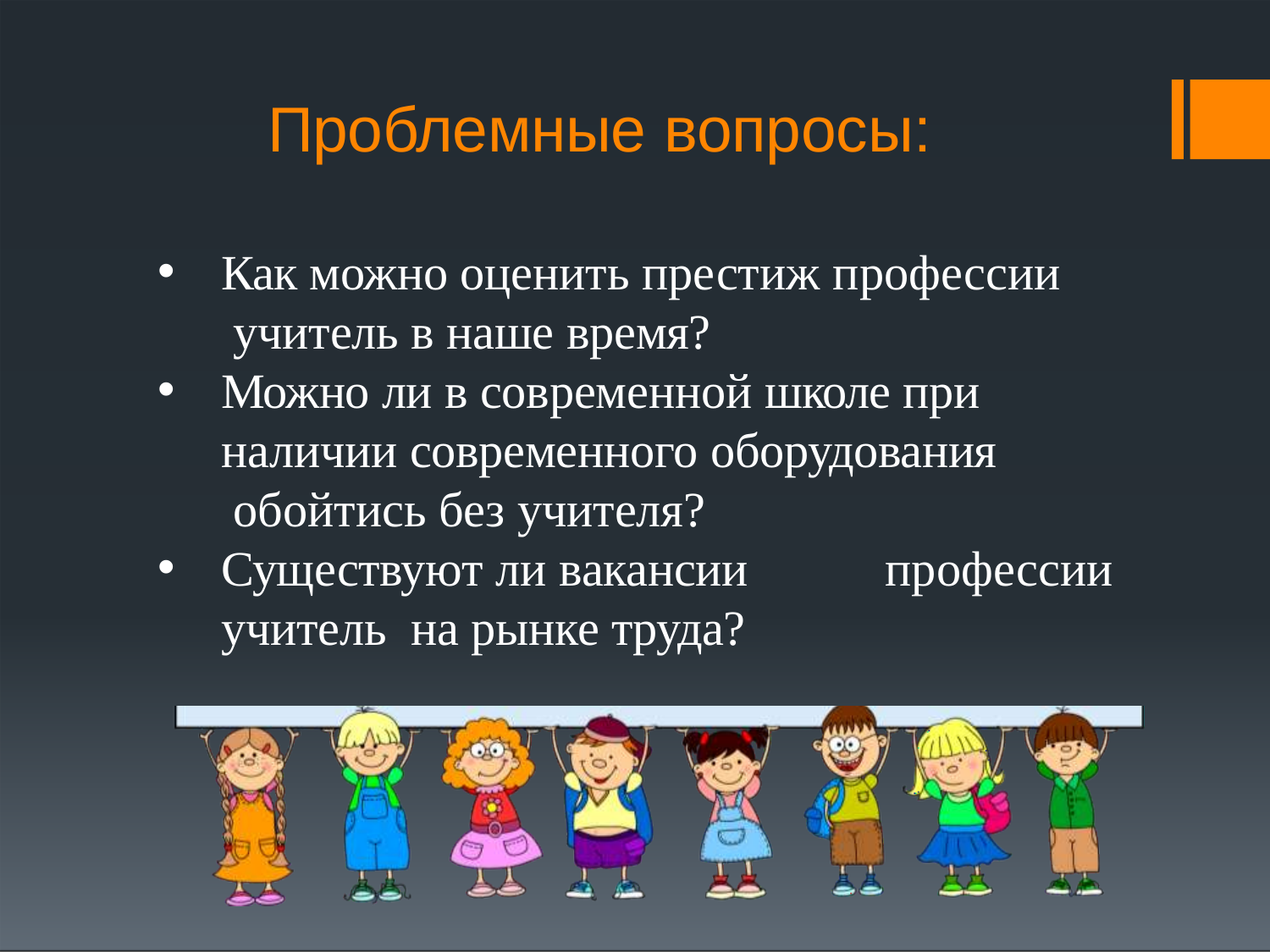

# Проблемные вопросы:
Как можно оценить престиж профессии  учитель в наше время?
Можно ли в современной школе при  наличии современного оборудования  обойтись без учителя?
Существуют ли вакансии	профессии учитель  на рынке труда?